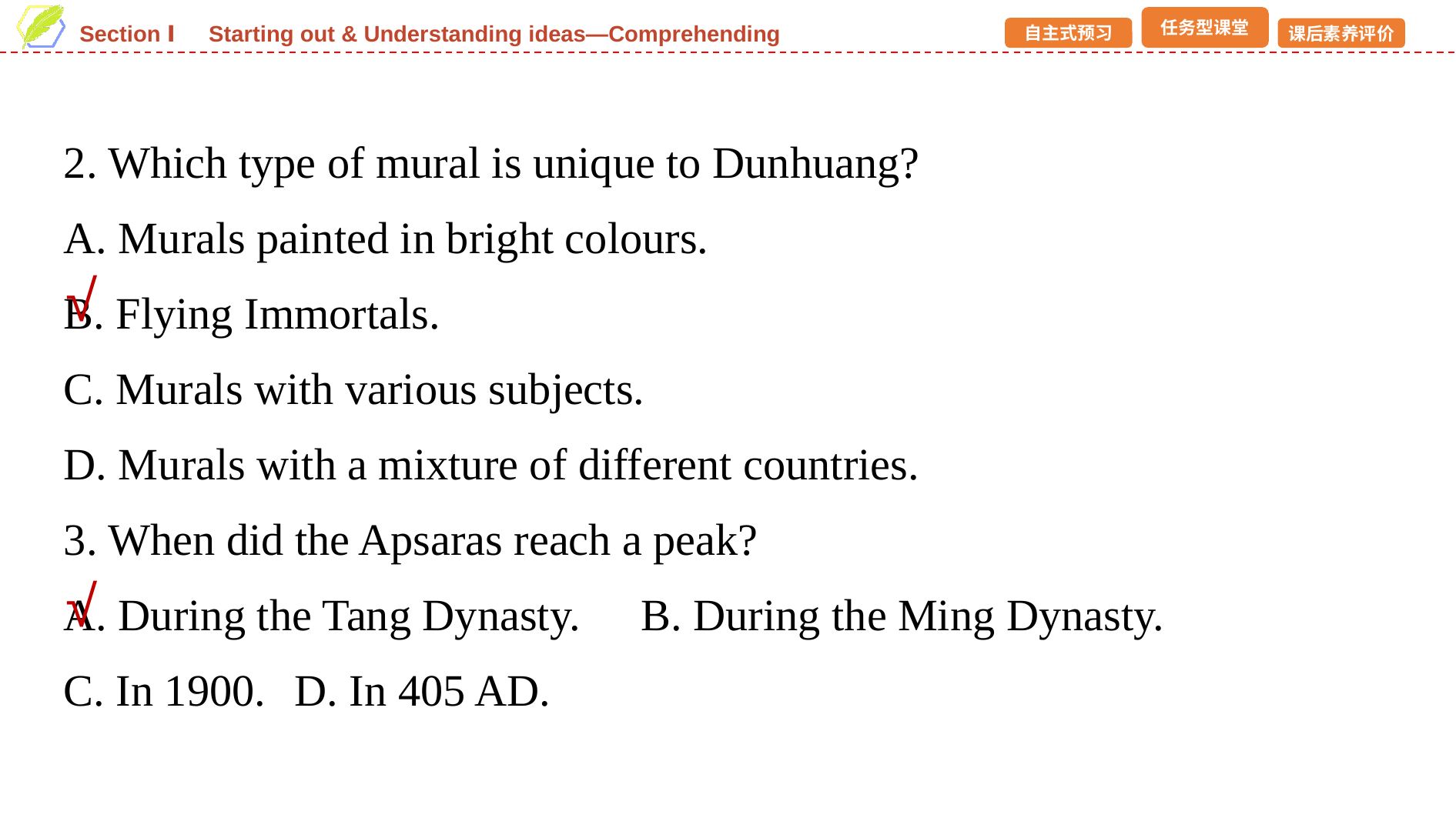

2. Which type of mural is unique to Dunhuang?
A. Murals painted in bright colours.
B. Flying Immortals.
C. Murals with various subjects.
D. Murals with a mixture of different countries.
3. When did the Apsaras reach a peak?
A. During the Tang Dynasty.	B. During the Ming Dynasty.
C. In 1900.	D. In 405 AD.
√
√